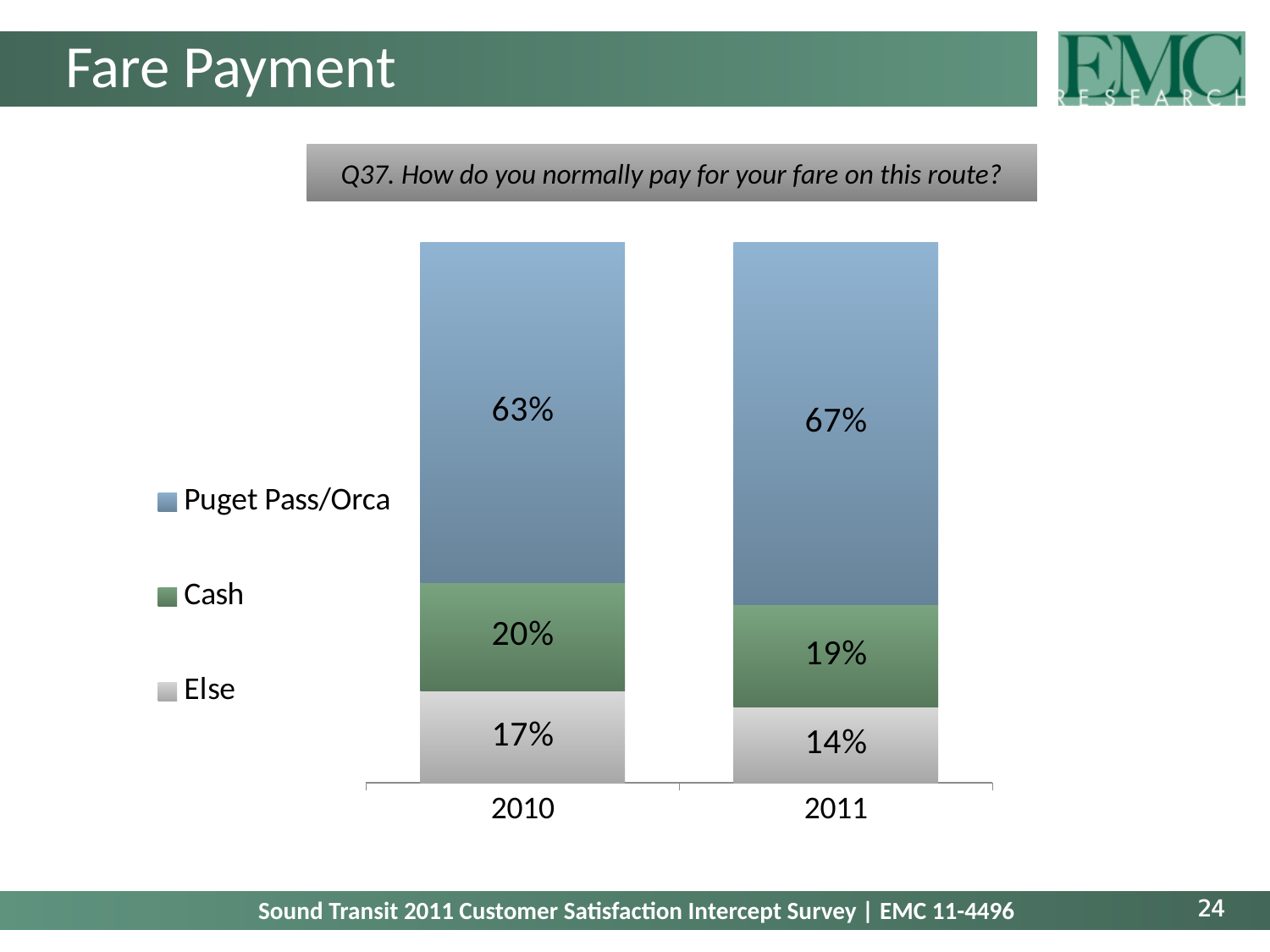

# Fare Payment
Q37. How do you normally pay for your fare on this route?

### Chart

| Category | Else | Cash | Puget Pass/Orca |
|---|---|---|---|
| 2011 | 0.14 | 0.19 | 0.67 |
| 2010 | 0.17 | 0.2 | 0.63 |